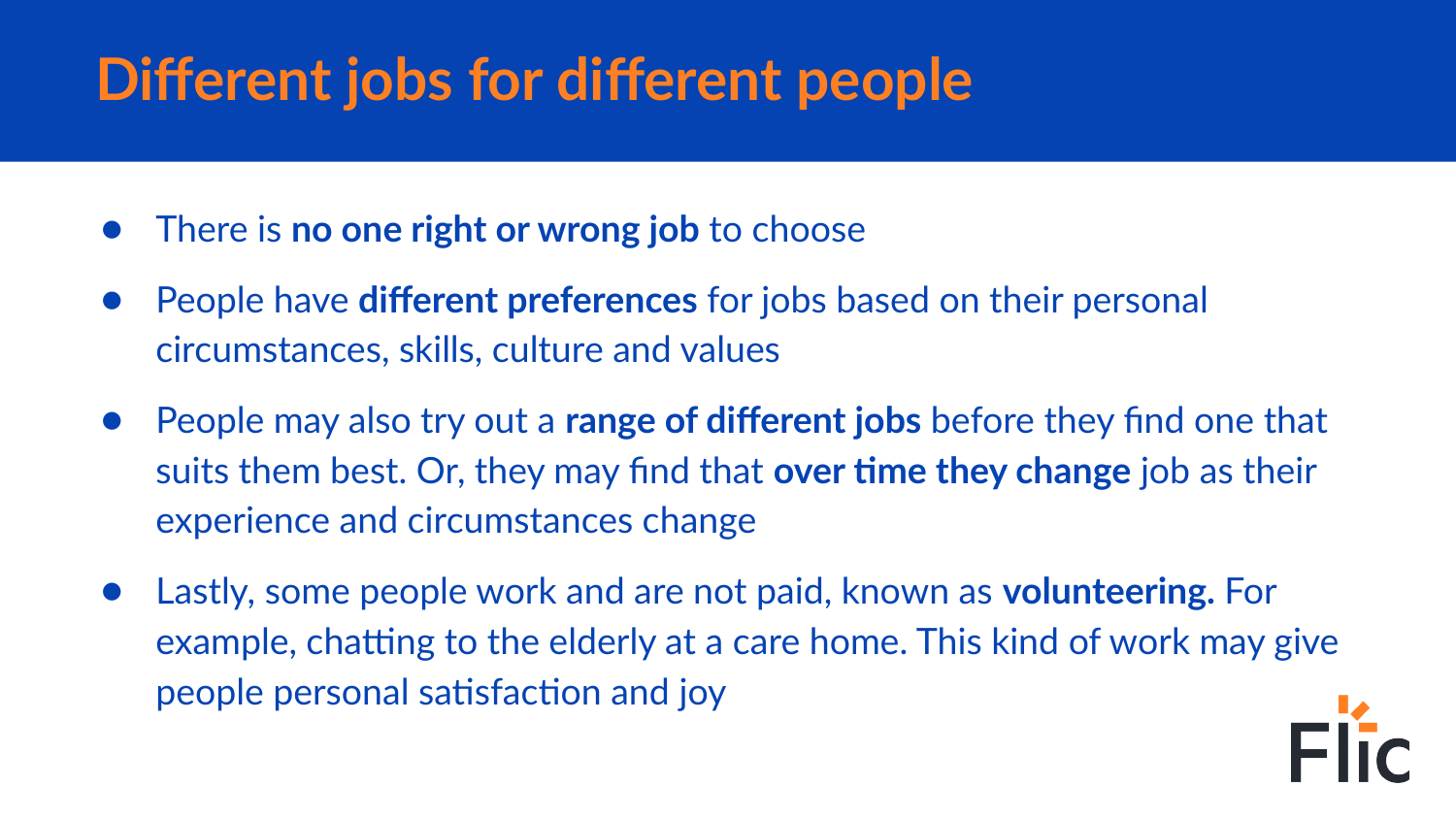

Different jobs for different people

There is no one right or wrong job to choose
People have different preferences for jobs based on their personal circumstances, skills, culture and values
People may also try out a range of different jobs before they find one that suits them best. Or, they may find that over time they change job as their experience and circumstances change
Lastly, some people work and are not paid, known as volunteering. For example, chatting to the elderly at a care home. This kind of work may give people personal satisfaction and joy